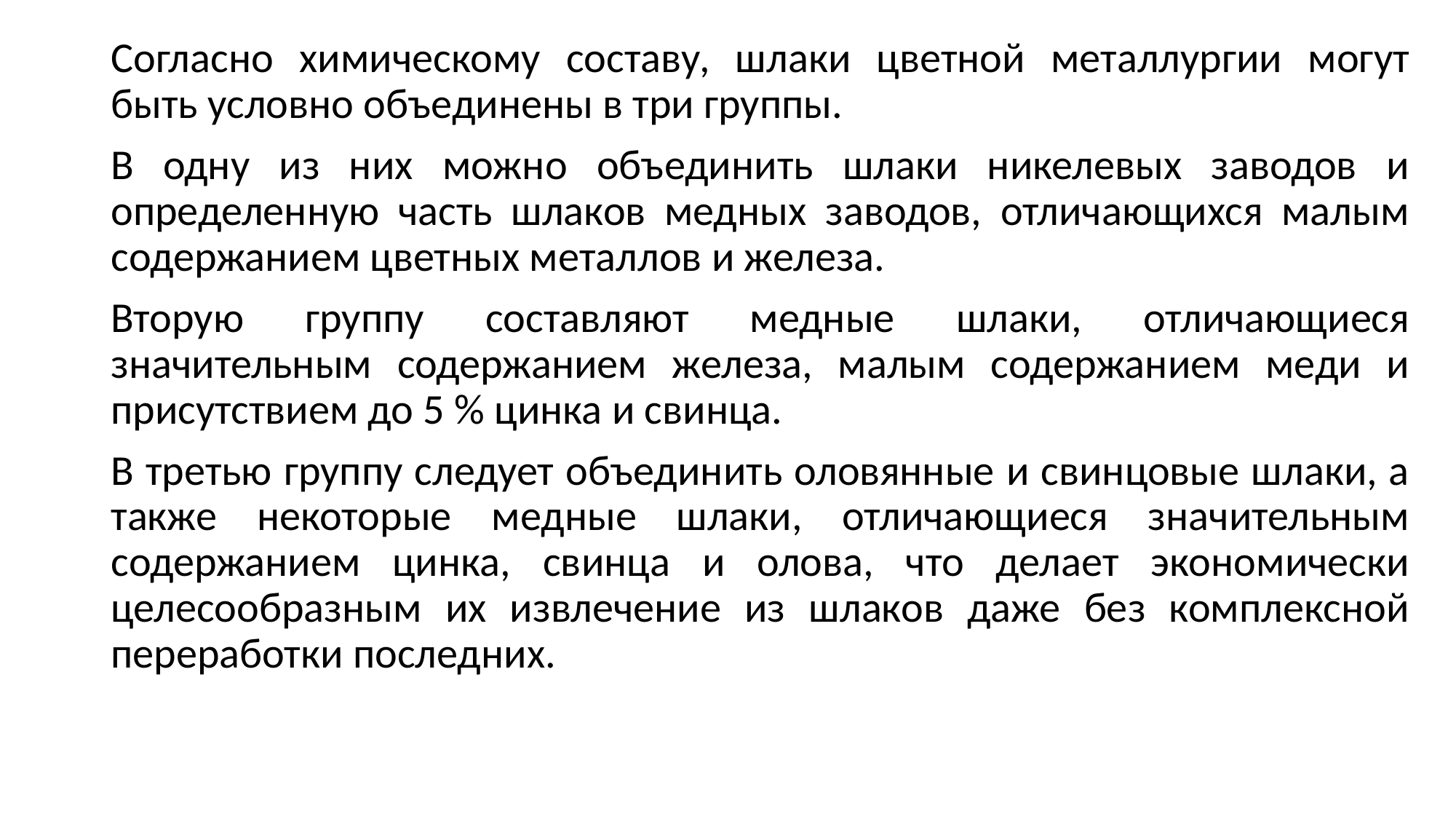

Согласно химическому составу, шлаки цветной металлургии могут быть условно объединены в три группы.
В одну из них можно объединить шлаки никелевых заводов и определенную часть шлаков медных заводов, отличающихся малым содержанием цветных металлов и железа.
Вторую группу составляют медные шлаки, отличающиеся значительным содержанием железа, малым содержанием меди и присутствием до 5 % цинка и свинца.
В третью группу следует объединить оловянные и свинцовые шлаки, а также некоторые медные шлаки, отличающиеся значительным содержанием цинка, свинца и олова, что делает экономически целесообразным их извлечение из шлаков даже без комплексной переработки последних.